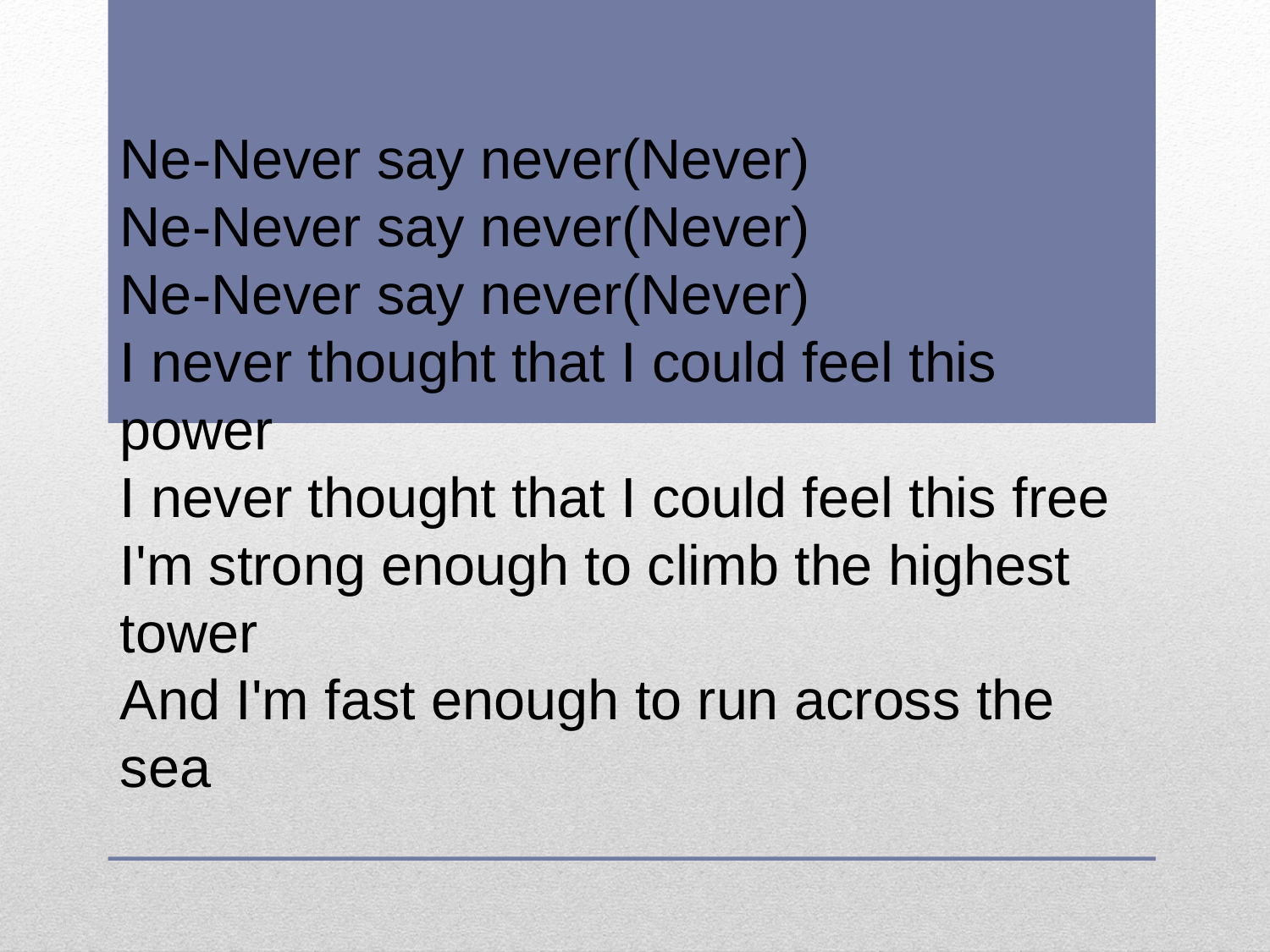

Ne-Never say never(Never)
Ne-Never say never(Never)
Ne-Never say never(Never)
I never thought that I could feel this power
I never thought that I could feel this free
I'm strong enough to climb the highest tower
And I'm fast enough to run across the sea